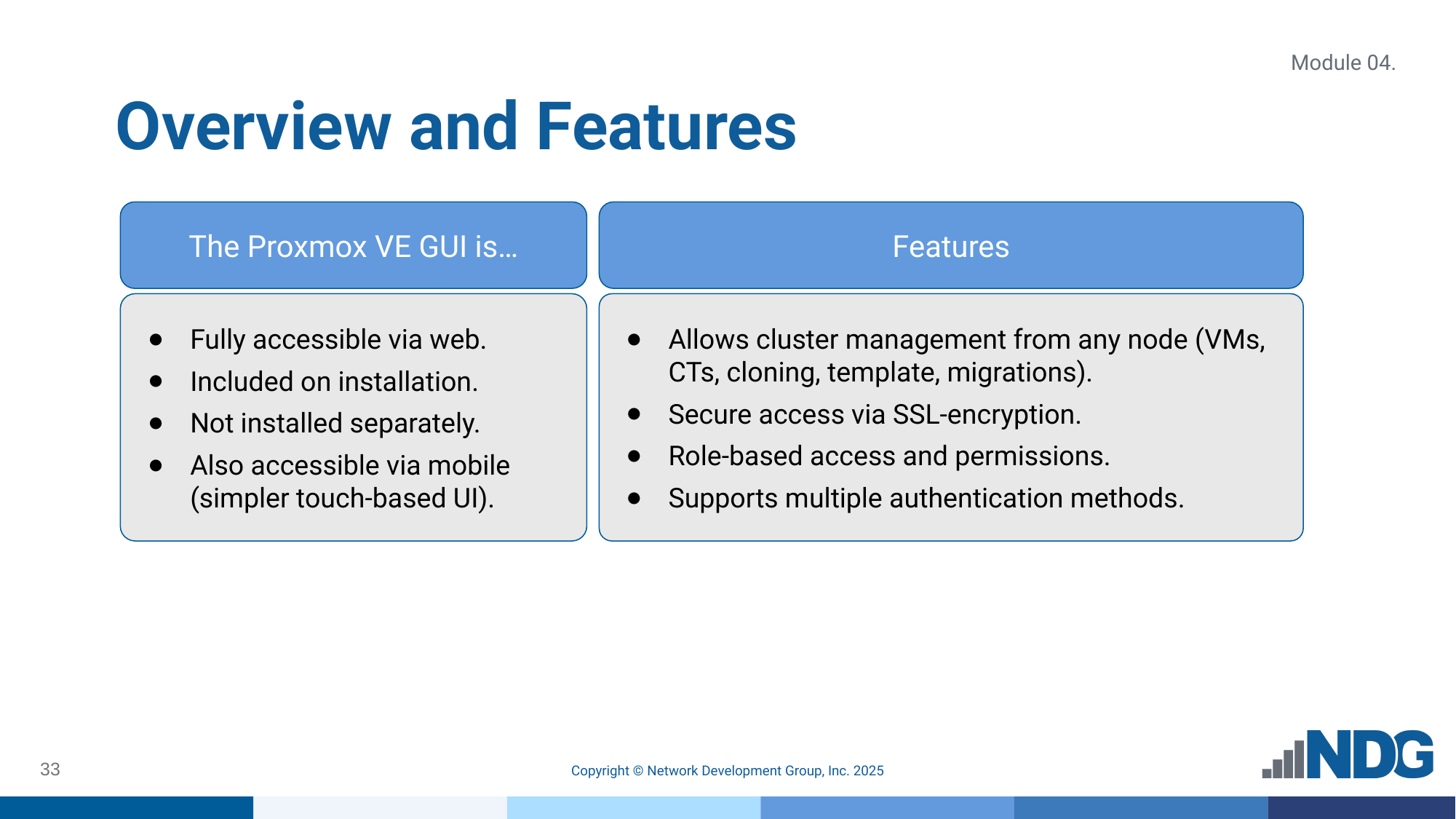

# Overview and Features
Module 04.
The Proxmox VE GUI is…
Features
Fully accessible via web.
Included on installation.
Not installed separately.
Also accessible via mobile (simpler touch-based UI).
Allows cluster management from any node (VMs, CTs, cloning, template, migrations).
Secure access via SSL-encryption.
Role-based access and permissions.
Supports multiple authentication methods.